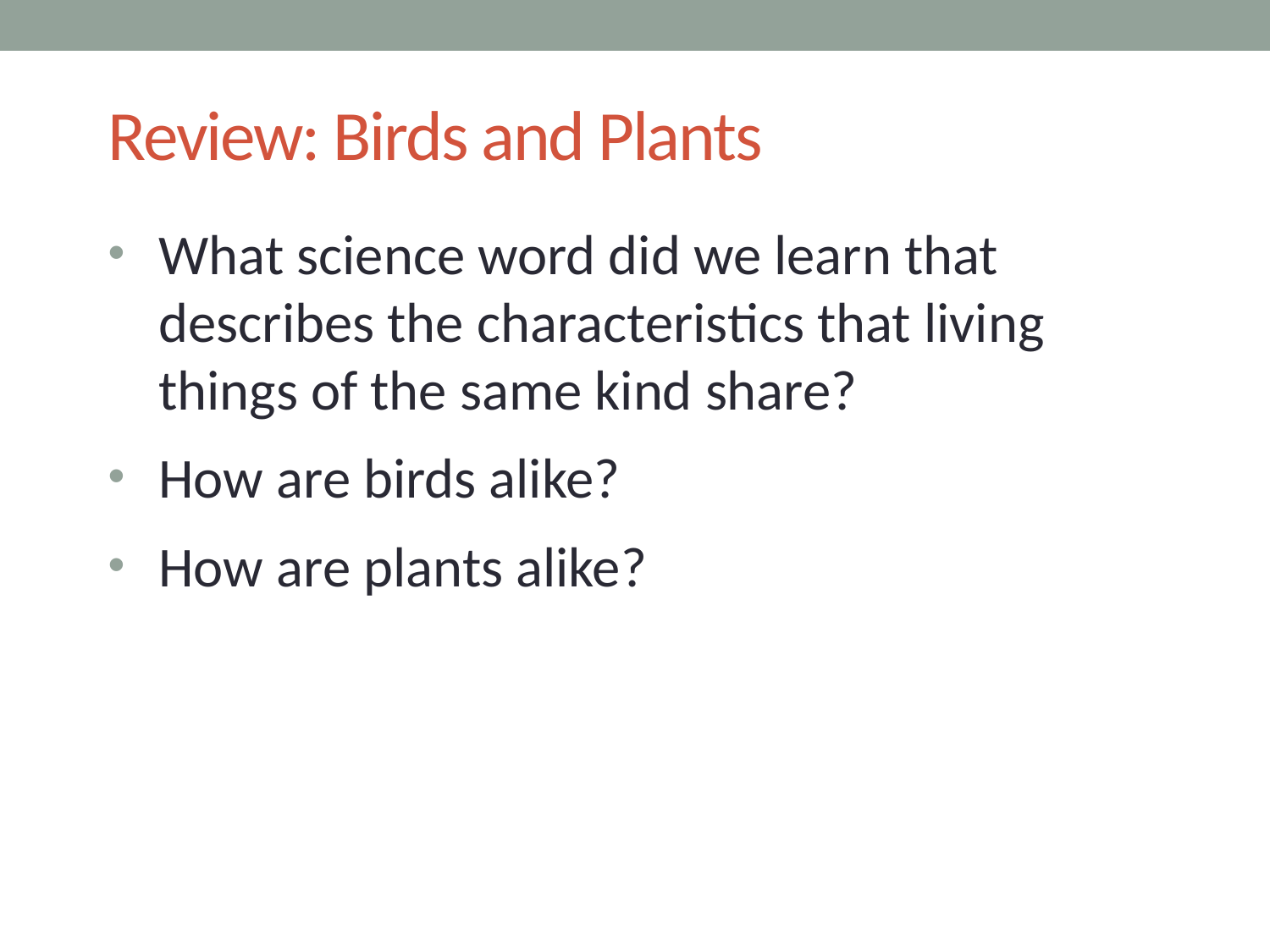

# Review: Birds and Plants
What science word did we learn that describes the characteristics that living things of the same kind share?
How are birds alike?
How are plants alike?